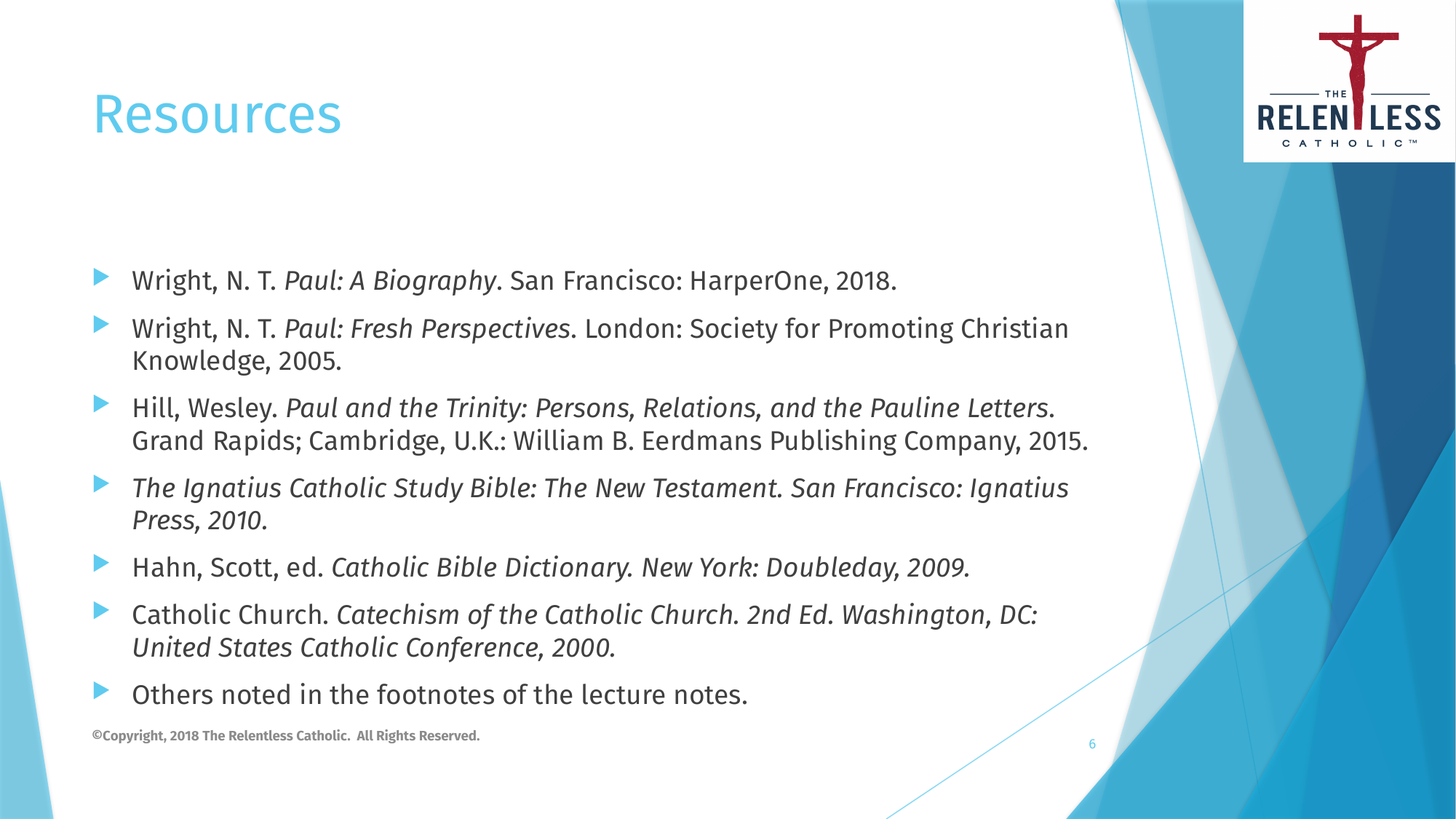

# Resources
Wright, N. T. Paul: A Biography. San Francisco: HarperOne, 2018.
Wright, N. T. Paul: Fresh Perspectives. London: Society for Promoting Christian Knowledge, 2005.
Hill, Wesley. Paul and the Trinity: Persons, Relations, and the Pauline Letters. Grand Rapids; Cambridge, U.K.: William B. Eerdmans Publishing Company, 2015.
The Ignatius Catholic Study Bible: The New Testament. San Francisco: Ignatius Press, 2010.
Hahn, Scott, ed. Catholic Bible Dictionary. New York: Doubleday, 2009.
Catholic Church. Catechism of the Catholic Church. 2nd Ed. Washington, DC: United States Catholic Conference, 2000.
Others noted in the footnotes of the lecture notes.

©Copyright, 2018 The Relentless Catholic.  All Rights Reserved.

6